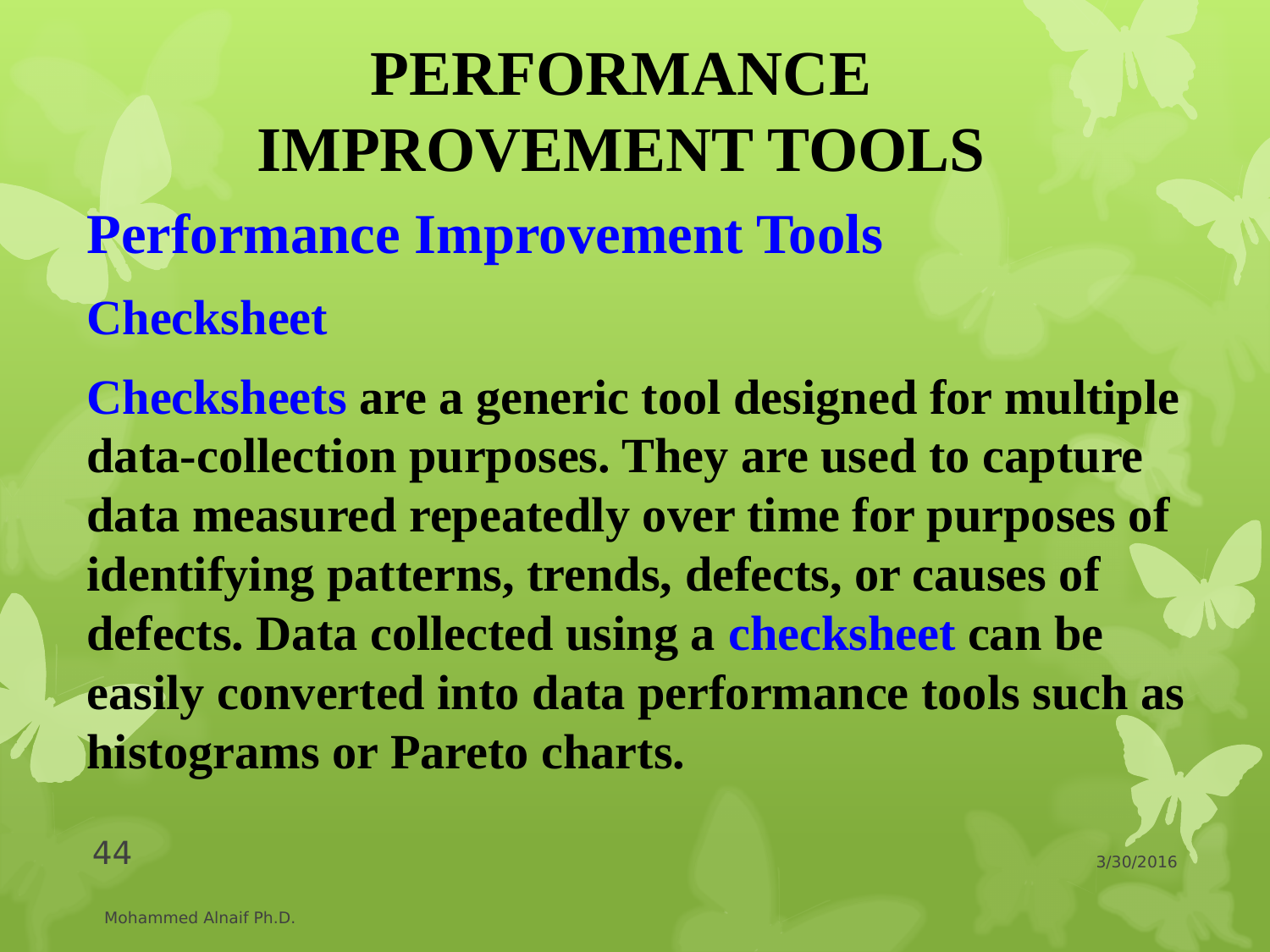

# PERFORMANCE IMPROVEMENT TOOLS
Performance Improvement Tools
Checksheet
Checksheets are a generic tool designed for multiple data-collection purposes. They are used to capture data measured repeatedly over time for purposes of identifying patterns, trends, defects, or causes of defects. Data collected using a checksheet can be easily converted into data performance tools such as histograms or Pareto charts.

44
3/30/2016
Mohammed Alnaif Ph.D.